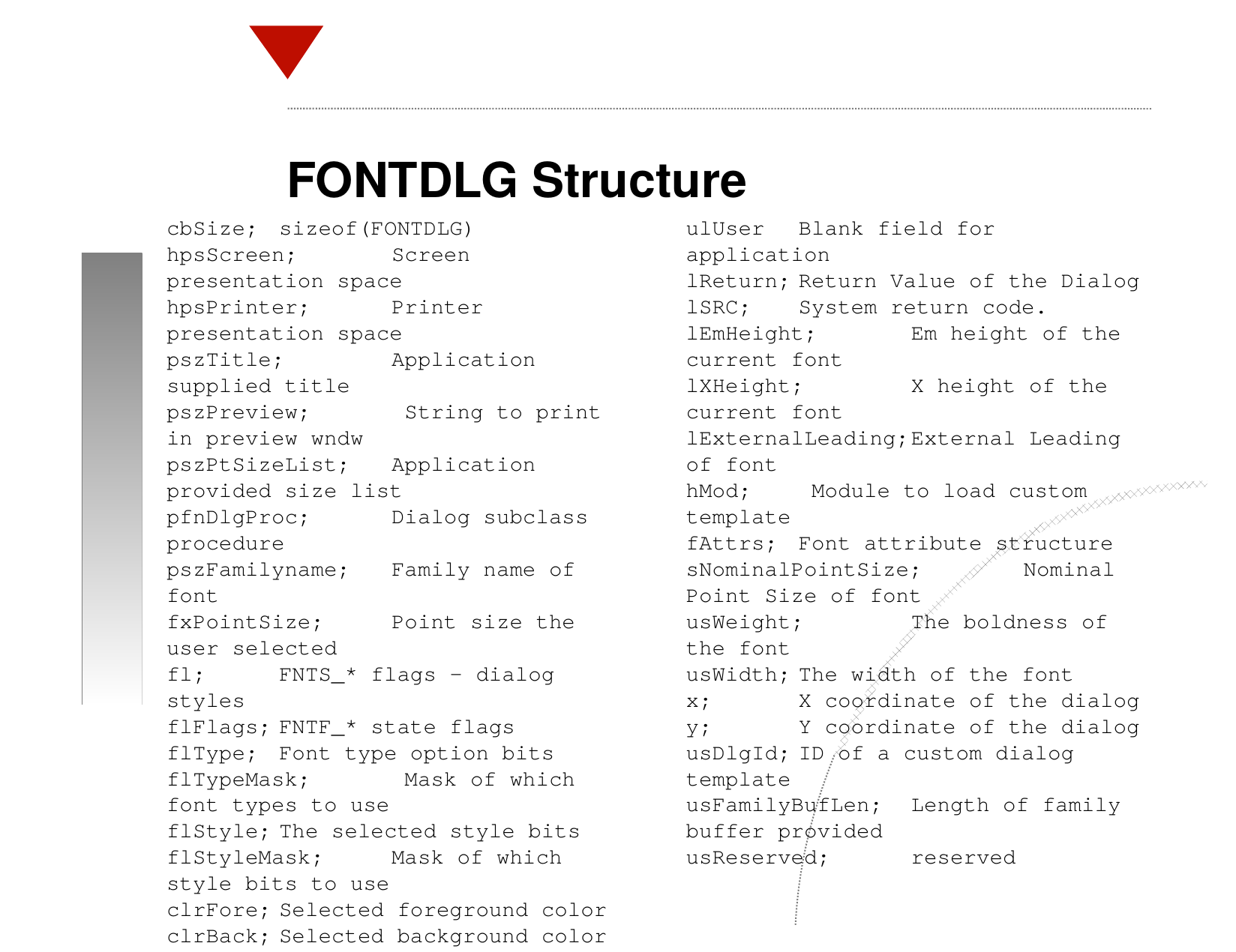

FONTDLG Structure
cbSize;	sizeof(FONTDLG)
hpsScreen;	Screen presentation space
hpsPrinter;	Printer presentation space
pszTitle;	Application supplied title
pszPreview;	 String to print in preview wndw
pszPtSizeList;	Application provided size list
pfnDlgProc;	Dialog subclass procedure
pszFamilyname;	Family name of font
fxPointSize;	Point size the user selected
fl;	FNTS_* flags - dialog styles
flFlags;	FNTF_* state flags
flType;	Font type option bits
flTypeMask;	 Mask of which font types to use
flStyle;	The selected style bits
flStyleMask;	Mask of which style bits to use
clrFore;	Selected foreground color
clrBack;	Selected background color
ulUser	Blank field for application
lReturn;	Return Value of the Dialog
lSRC;	System return code.
lEmHeight;	Em height of the current font
lXHeight;	X height of the current font
lExternalLeading;	External Leading of font
hMod;	 Module to load custom template
fAttrs;	Font attribute structure
sNominalPointSize;	Nominal Point Size of font
usWeight;	The boldness of the font
usWidth;	The width of the font
x;	X coordinate of the dialog
y;	Y coordinate of the dialog
usDlgId;	ID of a custom dialog template
usFamilyBufLen;	Length of family buffer provided
usReserved;	reserved